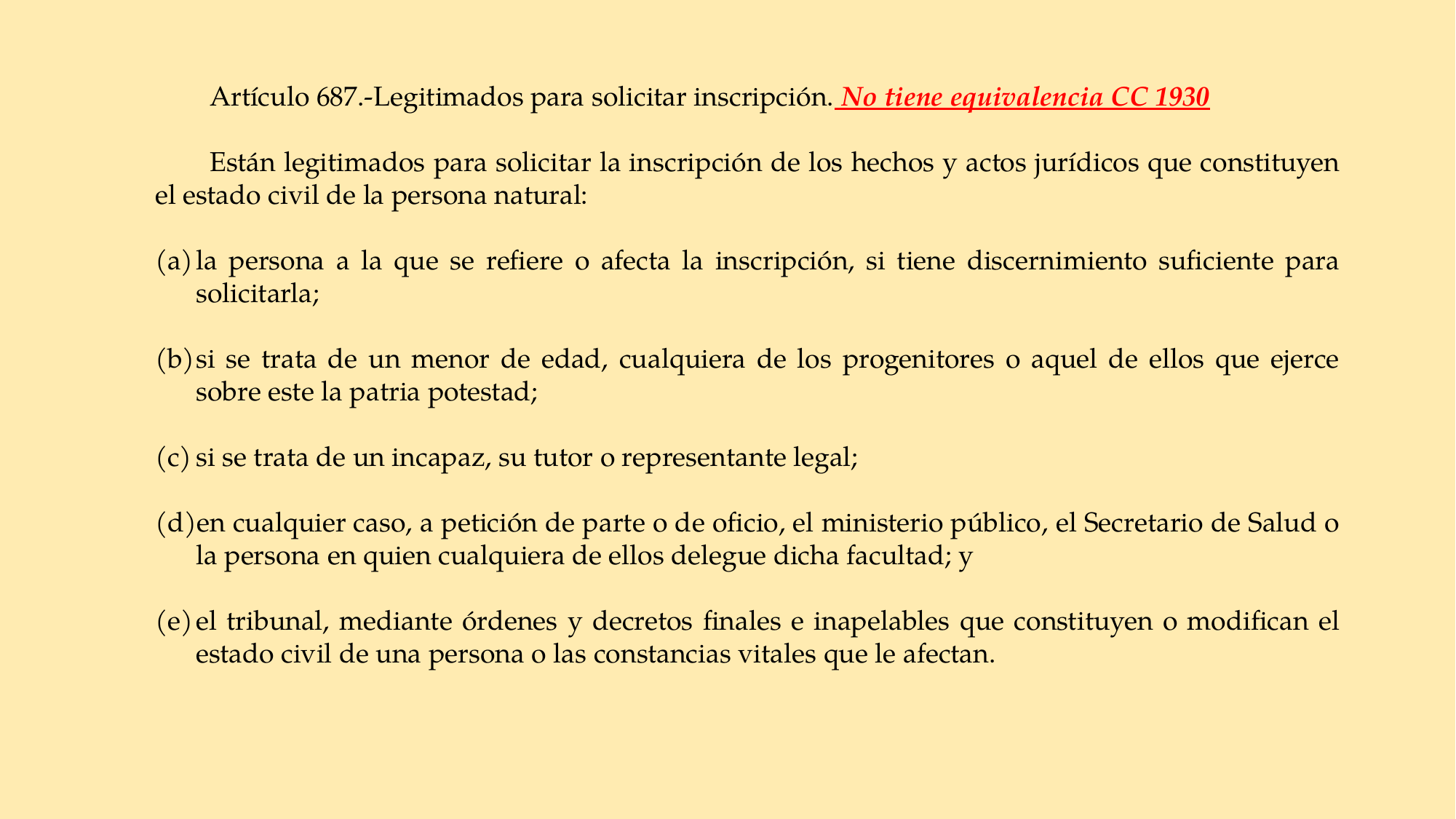

Artículo 687.-Legitimados para solicitar inscripción. No tiene equivalencia CC 1930

Están legitimados para solicitar la inscripción de los hechos y actos jurídicos que constituyen el estado civil de la persona natural:

la persona a la que se refiere o afecta la inscripción, si tiene discernimiento suficiente para solicitarla;

si se trata de un menor de edad, cualquiera de los progenitores o aquel de ellos que ejerce sobre este la patria potestad;

si se trata de un incapaz, su tutor o representante legal;

en cualquier caso, a petición de parte o de oficio, el ministerio público, el Secretario de Salud o la persona en quien cualquiera de ellos delegue dicha facultad; y

el tribunal, mediante órdenes y decretos finales e inapelables que constituyen o modifican el estado civil de una persona o las constancias vitales que le afectan.